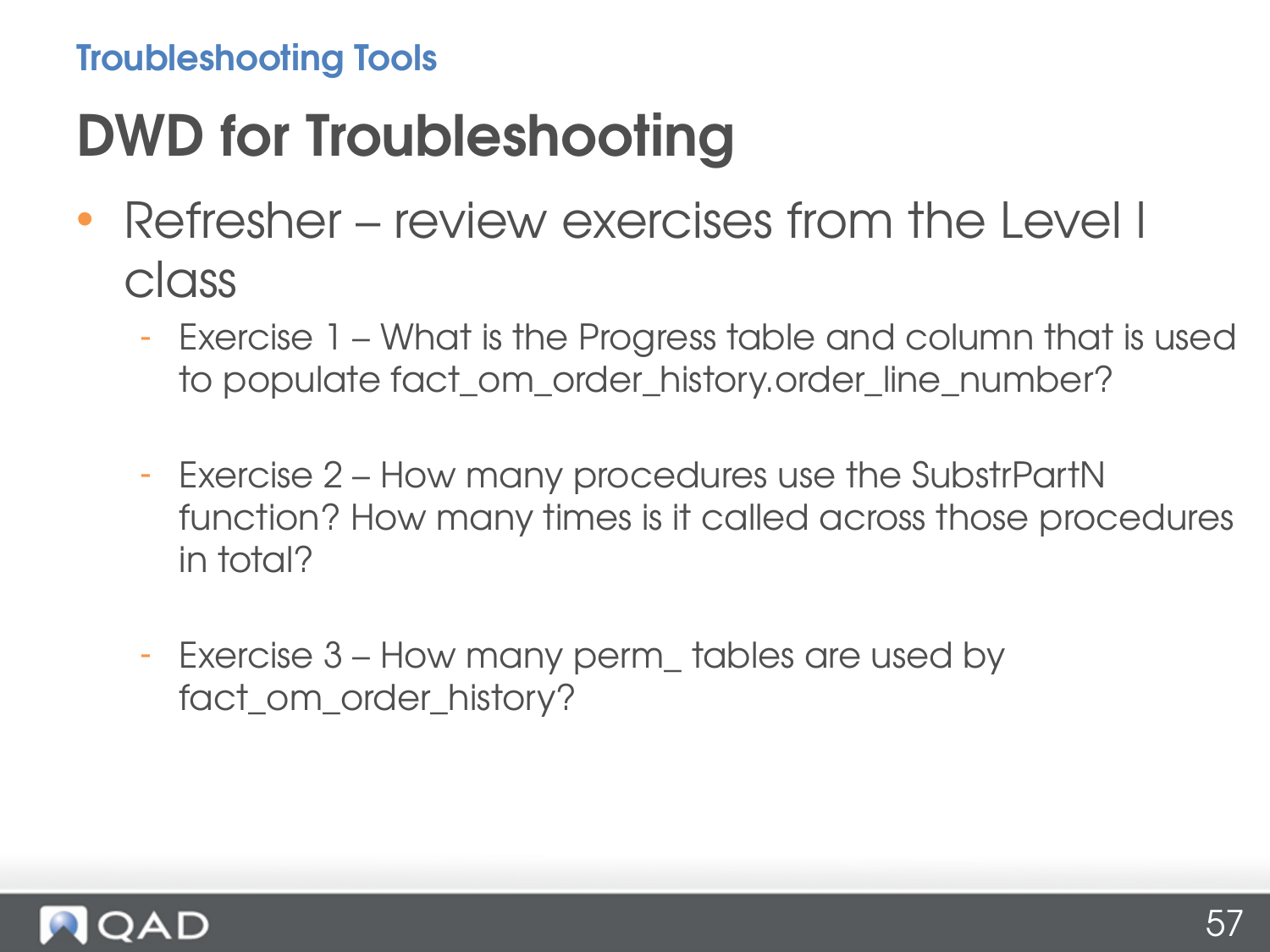

Troubleshooting Tools
# DWD for Troubleshooting
Refresher – review exercises from the Level I class
Exercise 1 – What is the Progress table and column that is used to populate fact_om_order_history.order_line_number?

Exercise 2 – How many procedures use the SubstrPartN function? How many times is it called across those procedures in total?

Exercise 3 – How many perm_ tables are used by fact_om_order_history?
57